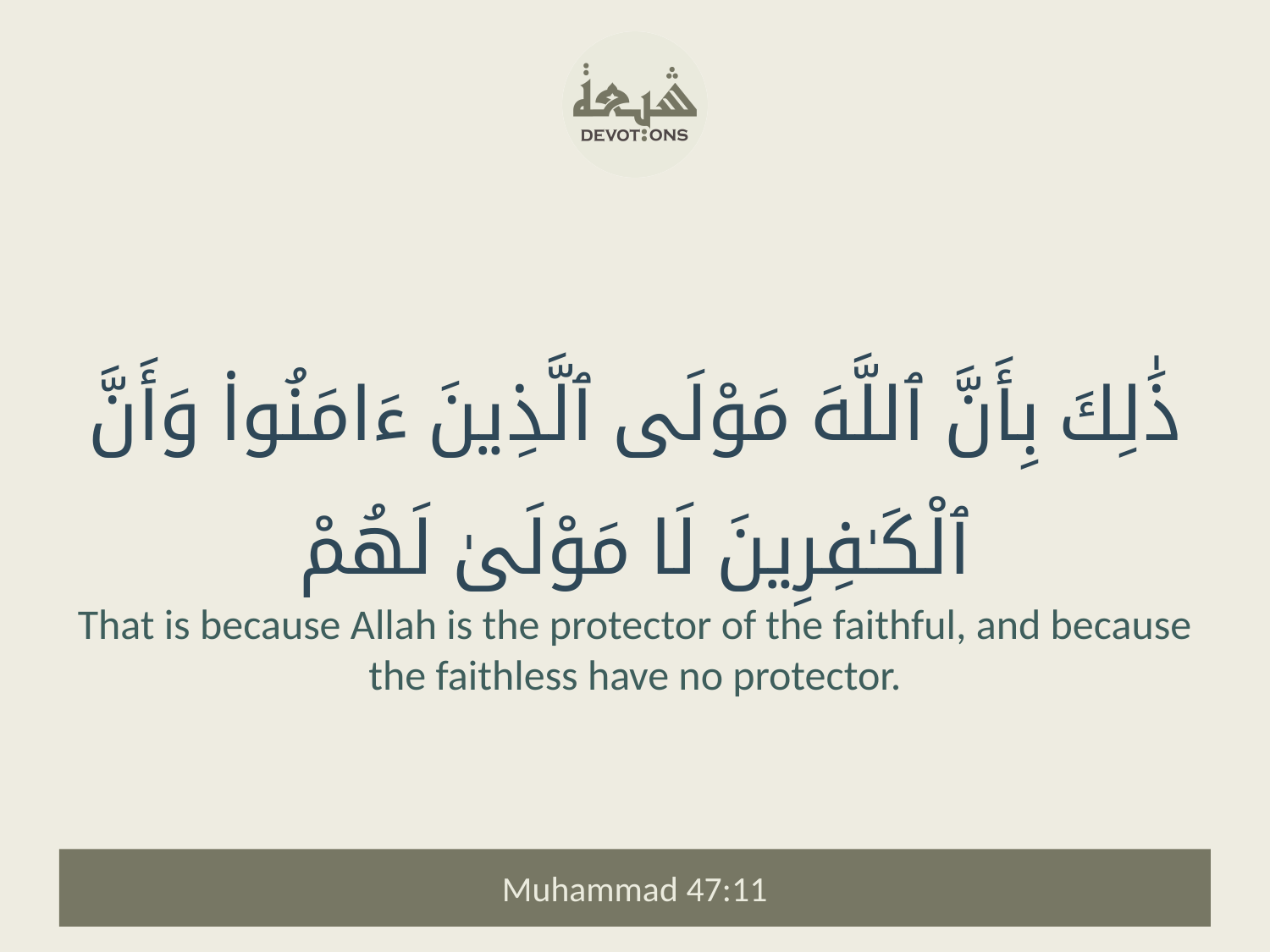

ذَٰلِكَ بِأَنَّ ٱللَّهَ مَوْلَى ٱلَّذِينَ ءَامَنُوا۟ وَأَنَّ ٱلْكَـٰفِرِينَ لَا مَوْلَىٰ لَهُمْ
That is because Allah is the protector of the faithful, and because the faithless have no protector.
Muhammad 47:11